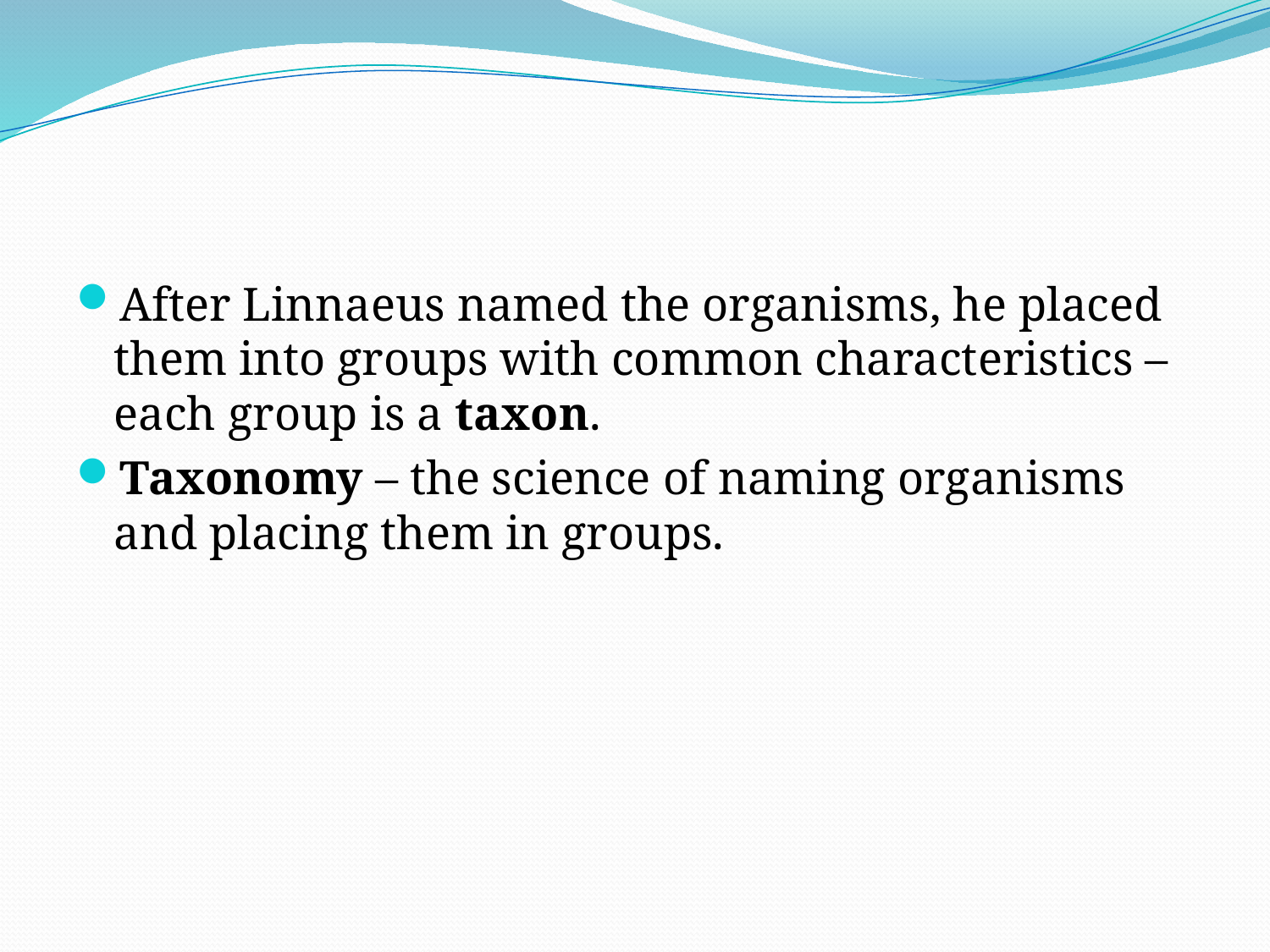

#
After Linnaeus named the organisms, he placed them into groups with common characteristics – each group is a taxon.
Taxonomy – the science of naming organisms and placing them in groups.